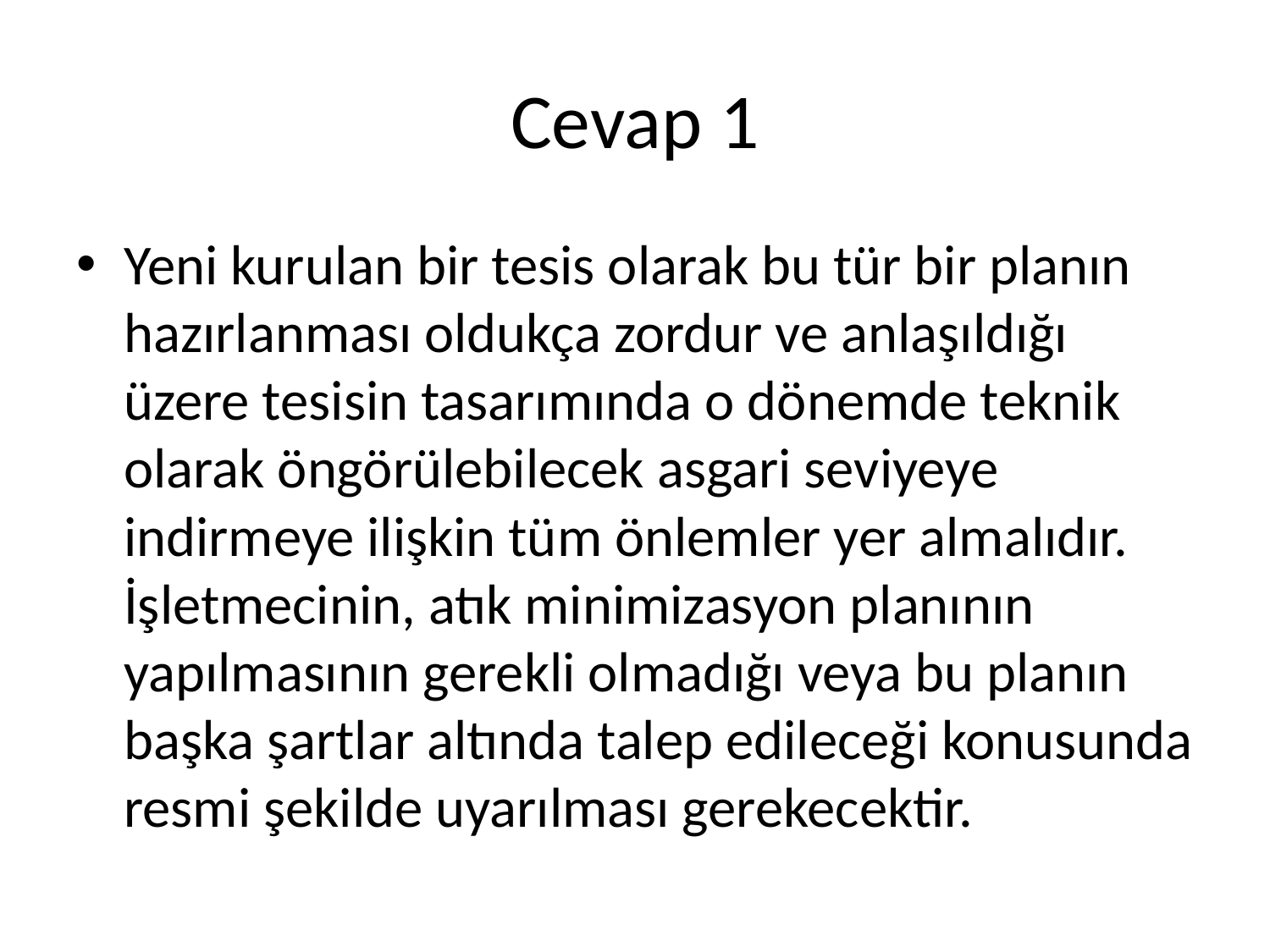

# Cevap 1
Yeni kurulan bir tesis olarak bu tür bir planın hazırlanması oldukça zordur ve anlaşıldığı üzere tesisin tasarımında o dönemde teknik olarak öngörülebilecek asgari seviyeye indirmeye ilişkin tüm önlemler yer almalıdır. İşletmecinin, atık minimizasyon planının yapılmasının gerekli olmadığı veya bu planın başka şartlar altında talep edileceği konusunda resmi şekilde uyarılması gerekecektir.